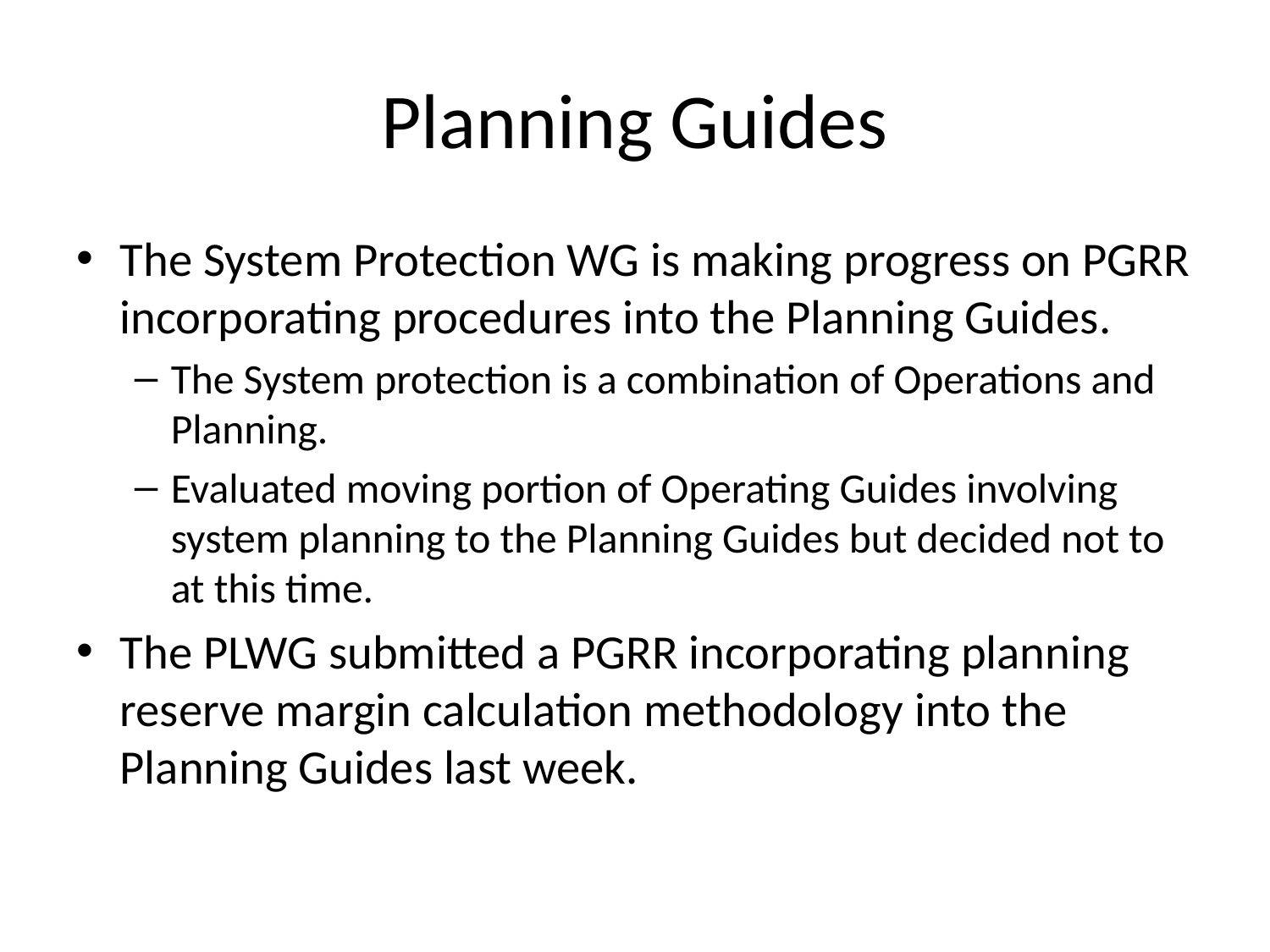

# Planning Guides
The System Protection WG is making progress on PGRR incorporating procedures into the Planning Guides.
The System protection is a combination of Operations and Planning.
Evaluated moving portion of Operating Guides involving system planning to the Planning Guides but decided not to at this time.
The PLWG submitted a PGRR incorporating planning reserve margin calculation methodology into the Planning Guides last week.